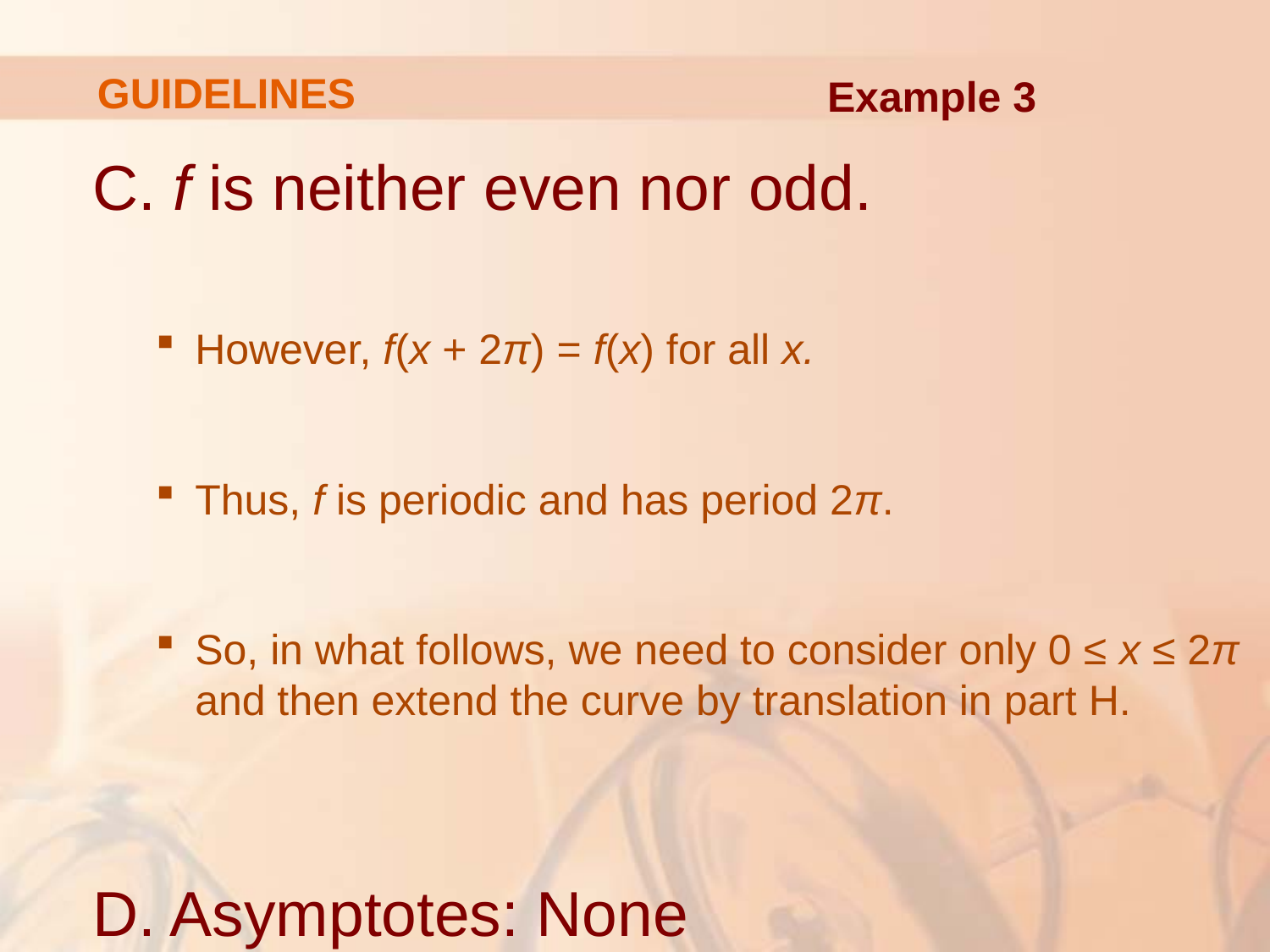

# GUIDELINES
Example 3
C. f is neither even nor odd.

However, f(x + 2π) = f(x) for all x.

Thus, f is periodic and has period 2π.

So, in what follows, we need to consider only 0 ≤ x ≤ 2π and then extend the curve by translation in part H.

D. Asymptotes: None